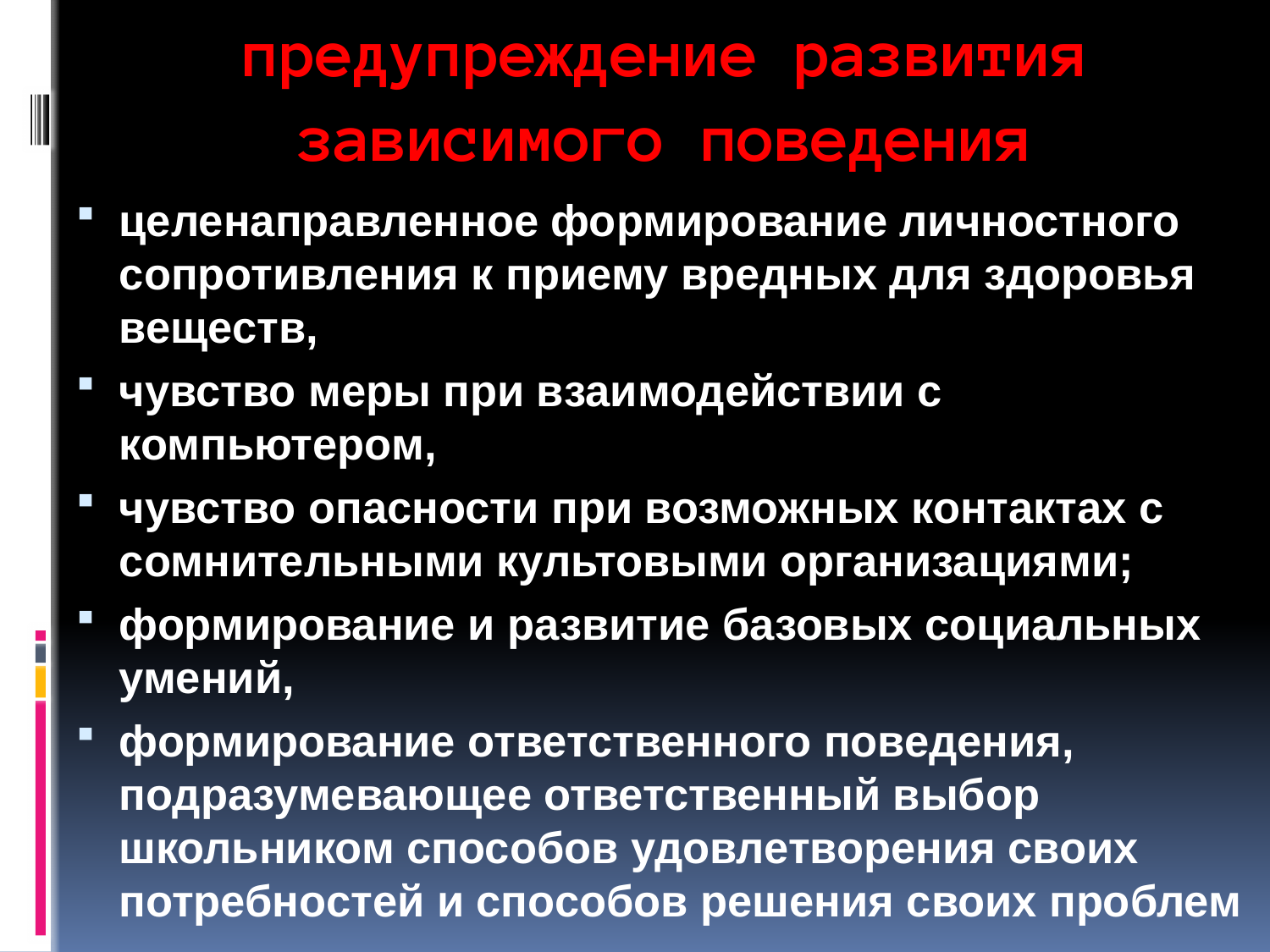

# предупреждение развития зависимого поведения
целенаправленное формирование личностного сопротивления к приему вредных для здоровья веществ,
чувство меры при взаимодействии с компьютером,
чувство опасности при возможных контактах с сомнительными культовыми организациями;
формирование и развитие базовых социальных умений,
формирование ответственного поведения, подразумевающее ответственный выбор школьником способов удовлетворения своих потребностей и способов решения своих проблем